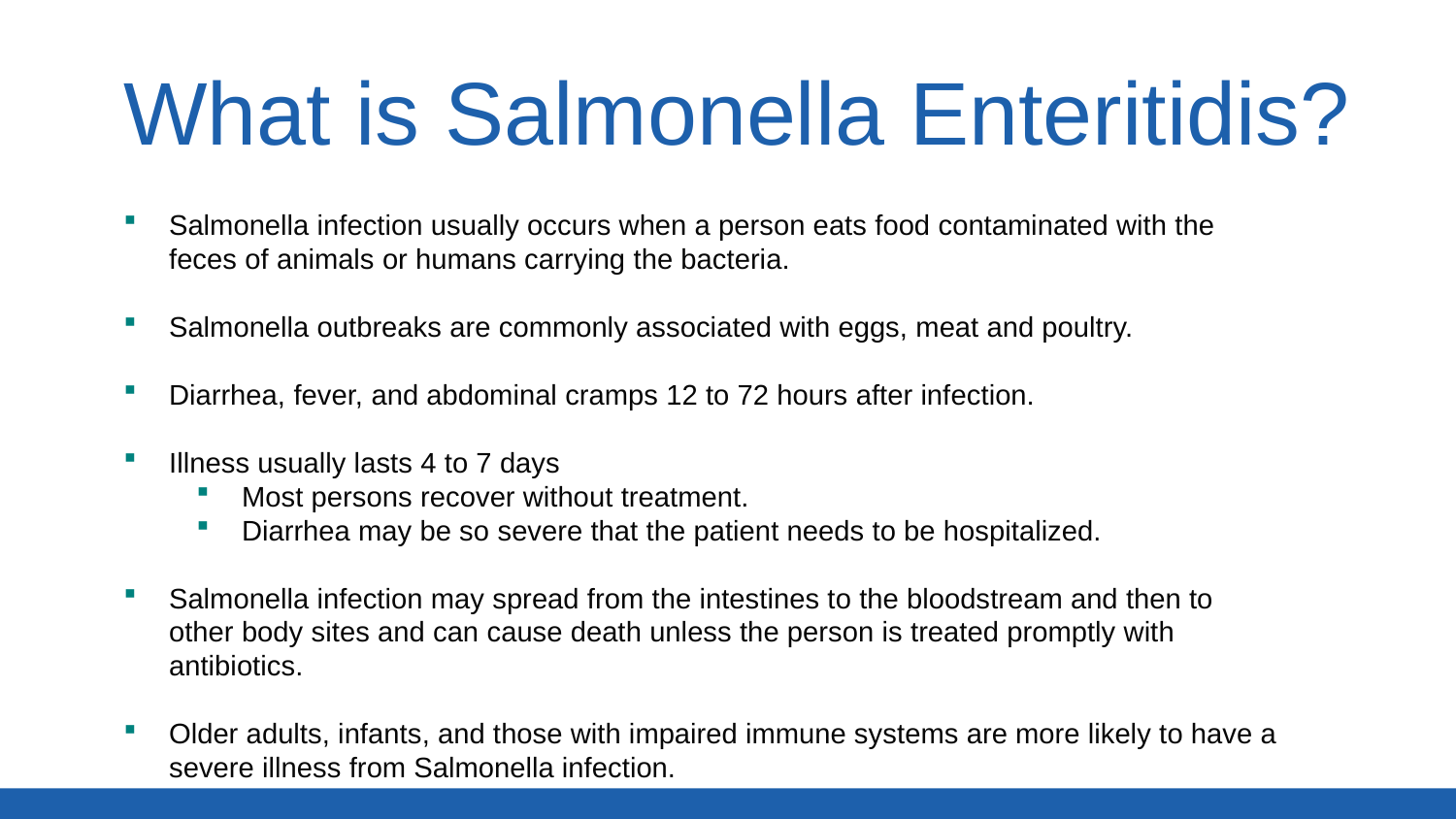

What is Salmonella Enteritidis?
Salmonella infection usually occurs when a person eats food contaminated with the feces of animals or humans carrying the bacteria.

Salmonella outbreaks are commonly associated with eggs, meat and poultry.

Diarrhea, fever, and abdominal cramps 12 to 72 hours after infection.

Illness usually lasts 4 to 7 days
Most persons recover without treatment.
Diarrhea may be so severe that the patient needs to be hospitalized.

Salmonella infection may spread from the intestines to the bloodstream and then to other body sites and can cause death unless the person is treated promptly with antibiotics.

Older adults, infants, and those with impaired immune systems are more likely to have a severe illness from Salmonella infection.